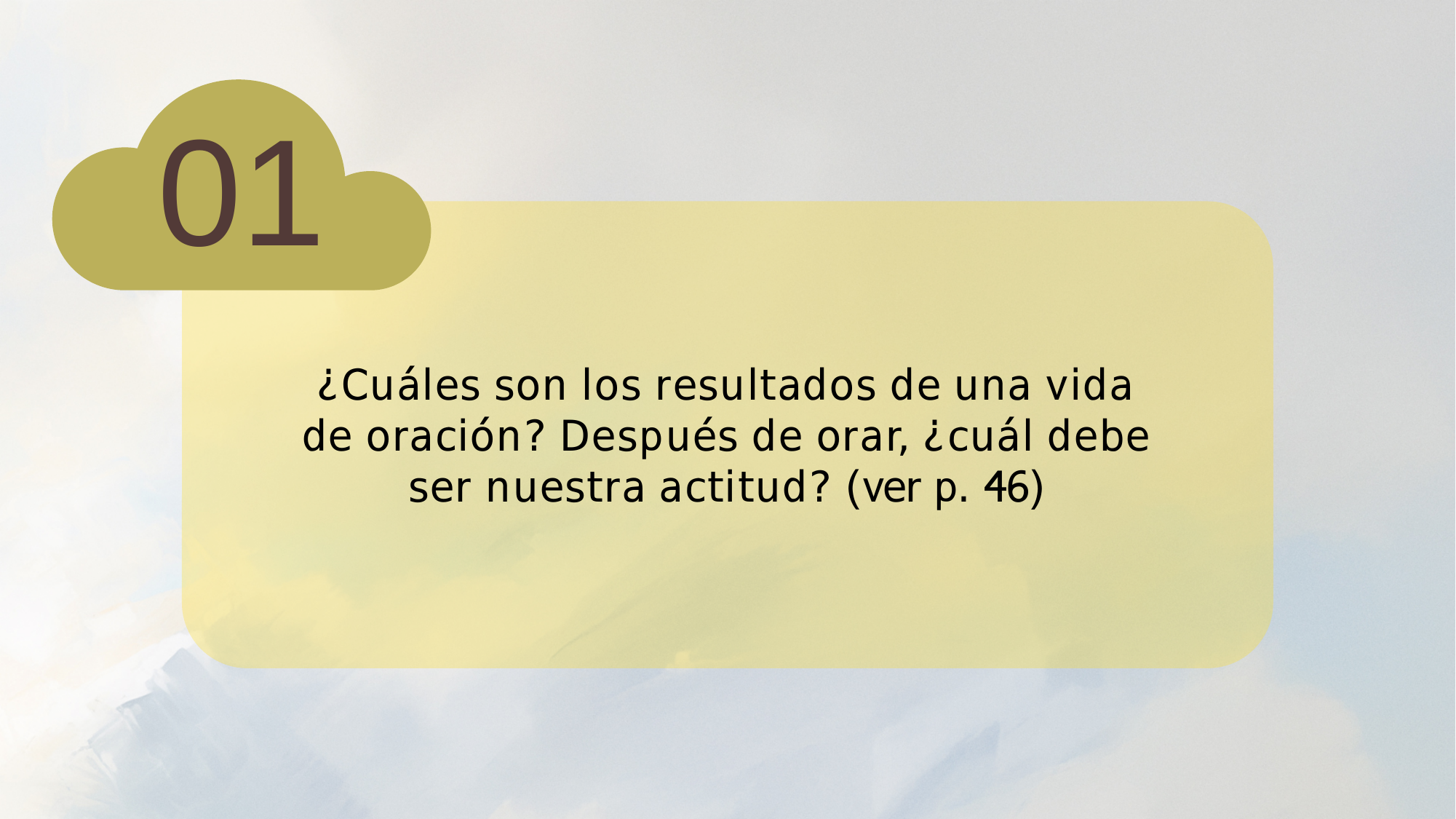

01

¿Cuáles son los resultados de una vida de oración? Después de orar, ¿cuál debe ser nuestra actitud? (ver p. 46)